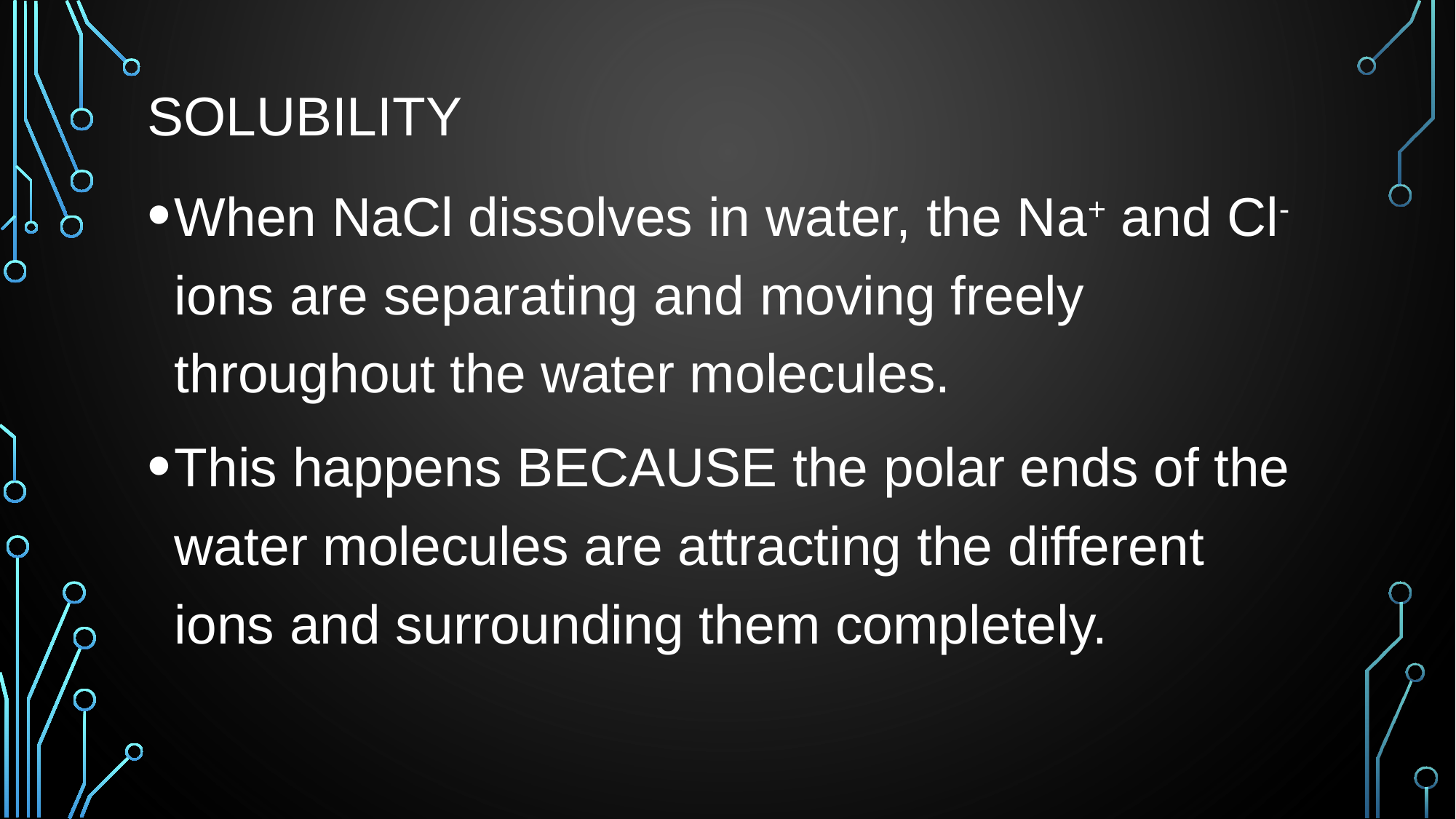

# Solubility
When NaCl dissolves in water, the Na+ and Cl- ions are separating and moving freely throughout the water molecules.
This happens BECAUSE the polar ends of the water molecules are attracting the different ions and surrounding them completely.